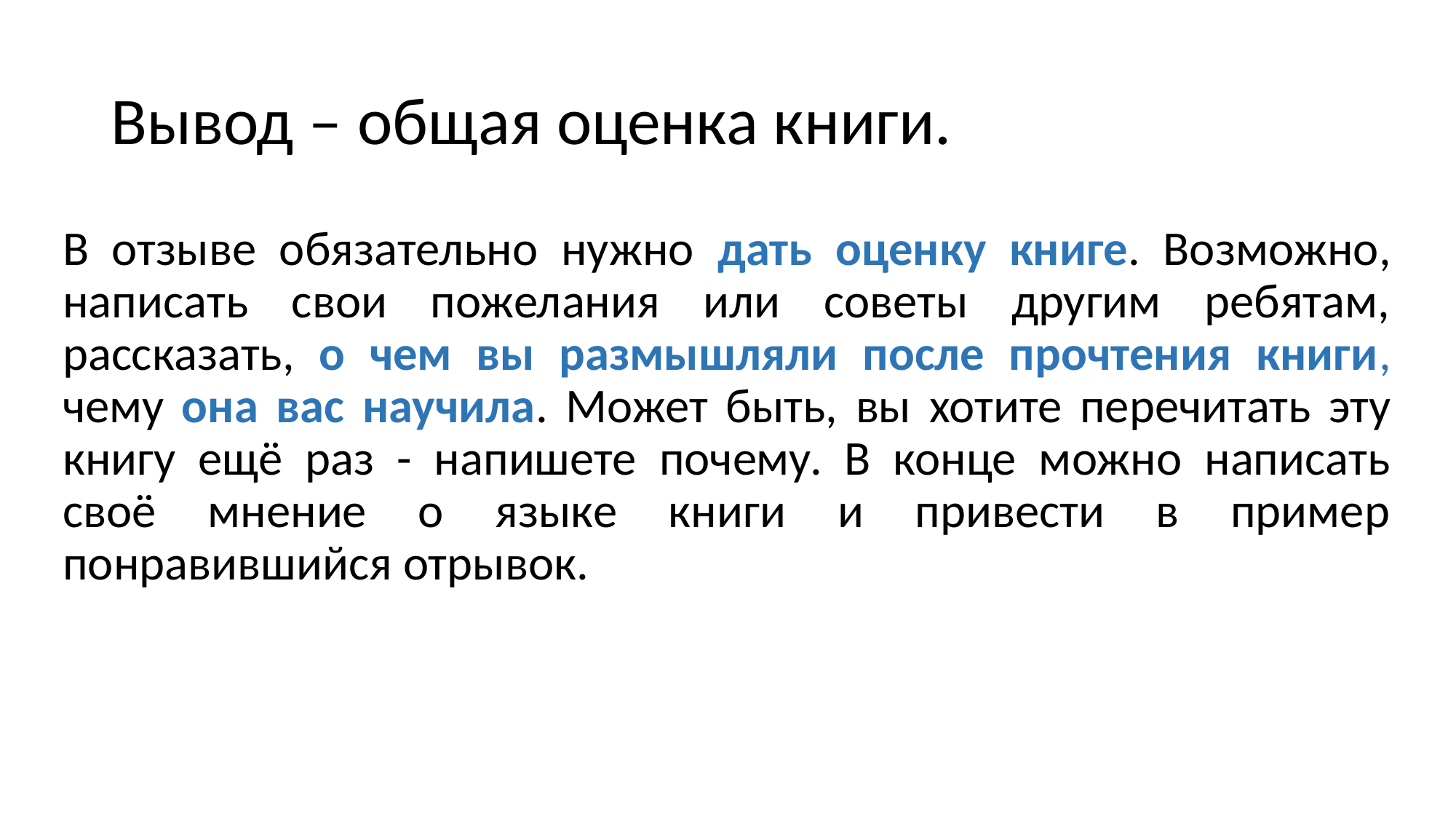

# Вывод – общая оценка книги.
В отзыве обязательно нужно дать оценку книге. Возможно, написать свои пожелания или советы другим ребятам, рассказать, о чем вы размышляли после прочтения книги, чему она вас научила. Может быть, вы хотите перечитать эту книгу ещё раз - напишете почему. В конце можно написать своё мнение о языке книги и привести в пример понравившийся отрывок.